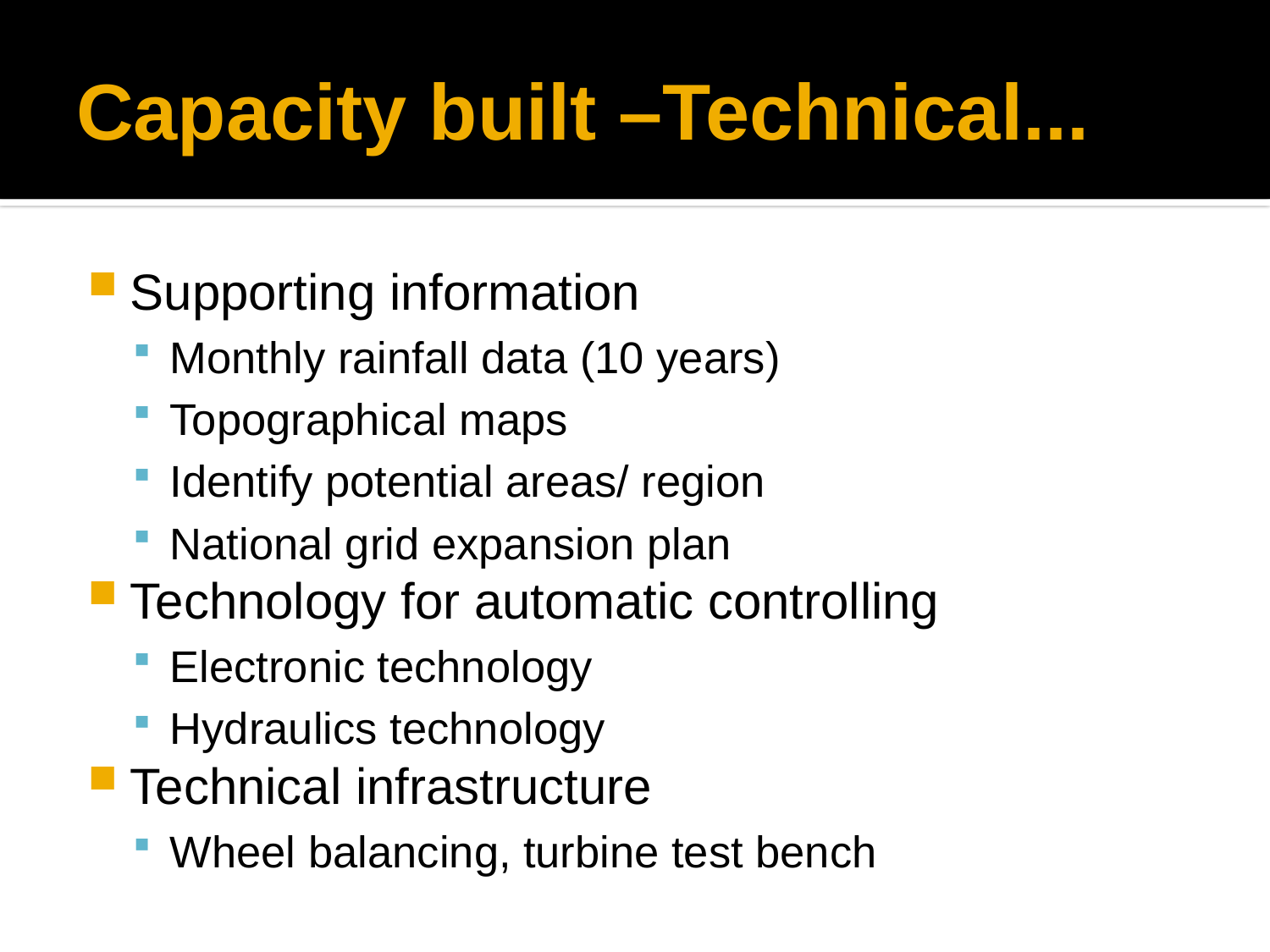

# Capacity built –Technical...
Supporting information
Monthly rainfall data (10 years)
Topographical maps
Identify potential areas/ region
National grid expansion plan
Technology for automatic controlling
Electronic technology
Hydraulics technology
Technical infrastructure
Wheel balancing, turbine test bench